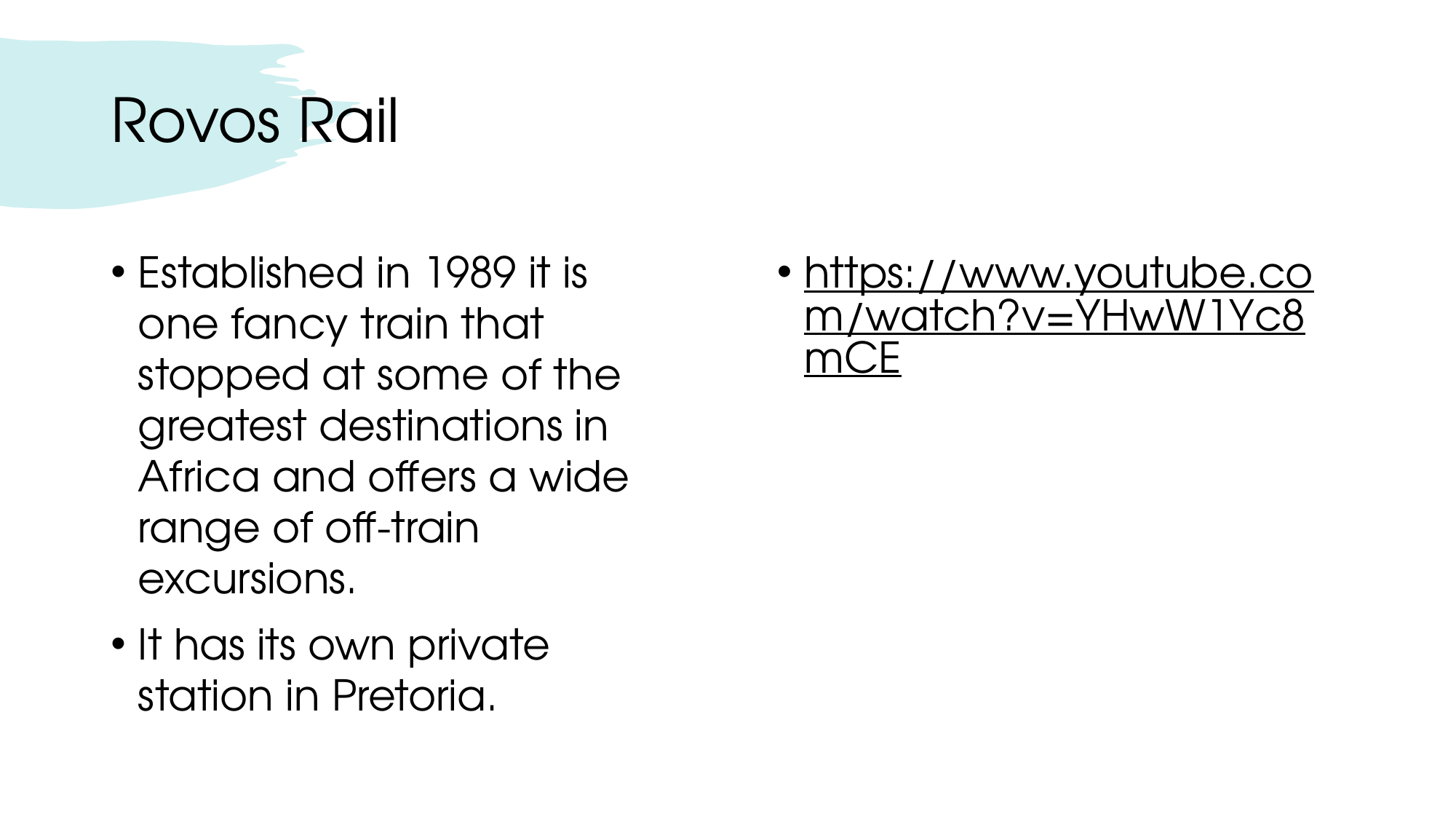

# Rovos Rail
Established in 1989 it is one fancy train that stopped at some of the greatest destinations in Africa and offers a wide range of off-train excursions.
It has its own private station in Pretoria.
https://www.youtube.com/watch?v=YHwW1Yc8mCE